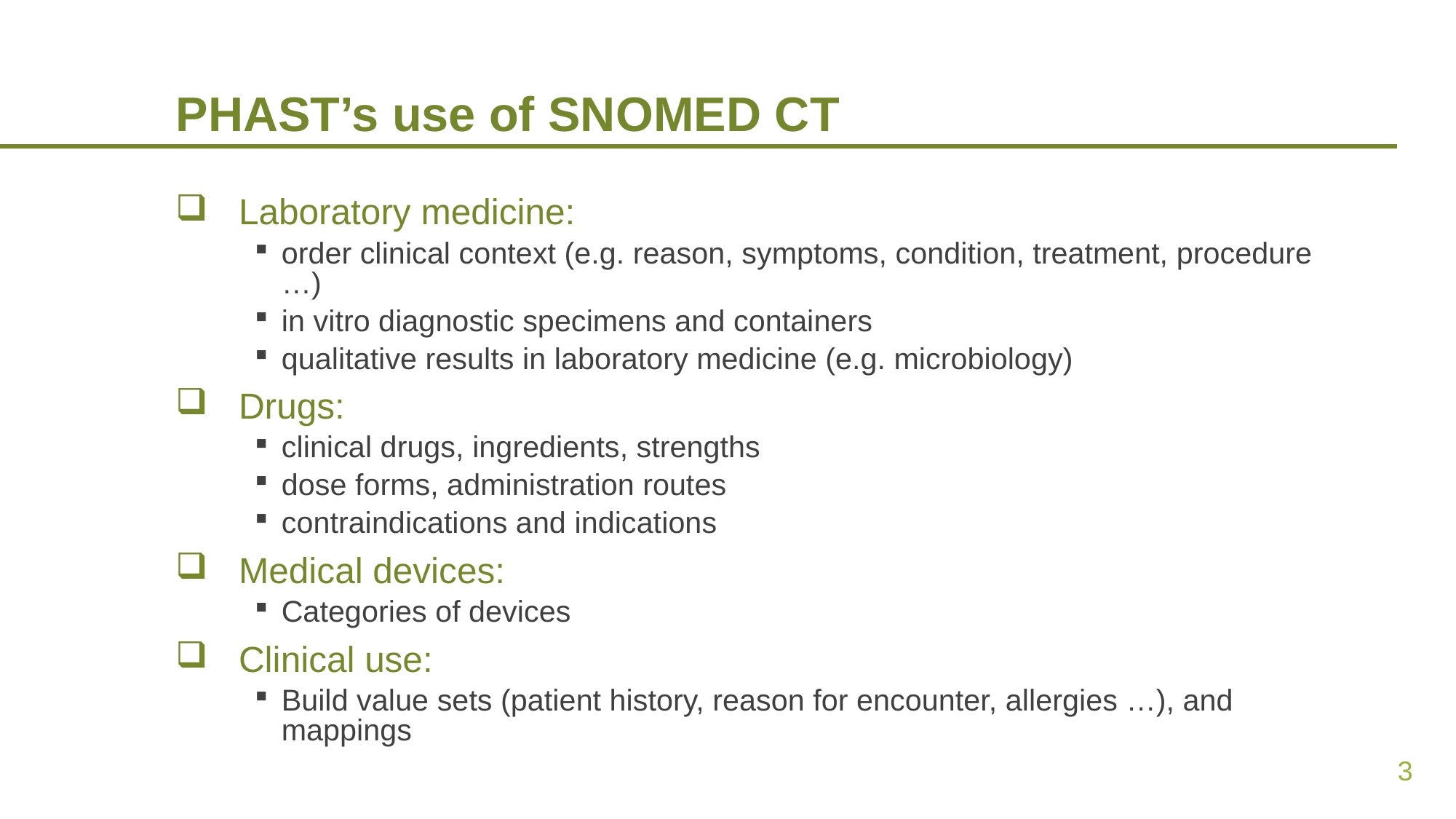

PHAST’s use of SNOMED CT
Laboratory medicine:
order clinical context (e.g. reason, symptoms, condition, treatment, procedure …)
in vitro diagnostic specimens and containers
qualitative results in laboratory medicine (e.g. microbiology)
Drugs:
clinical drugs, ingredients, strengths
dose forms, administration routes
contraindications and indications
Medical devices:
Categories of devices
Clinical use:
Build value sets (patient history, reason for encounter, allergies …), and mappings
3